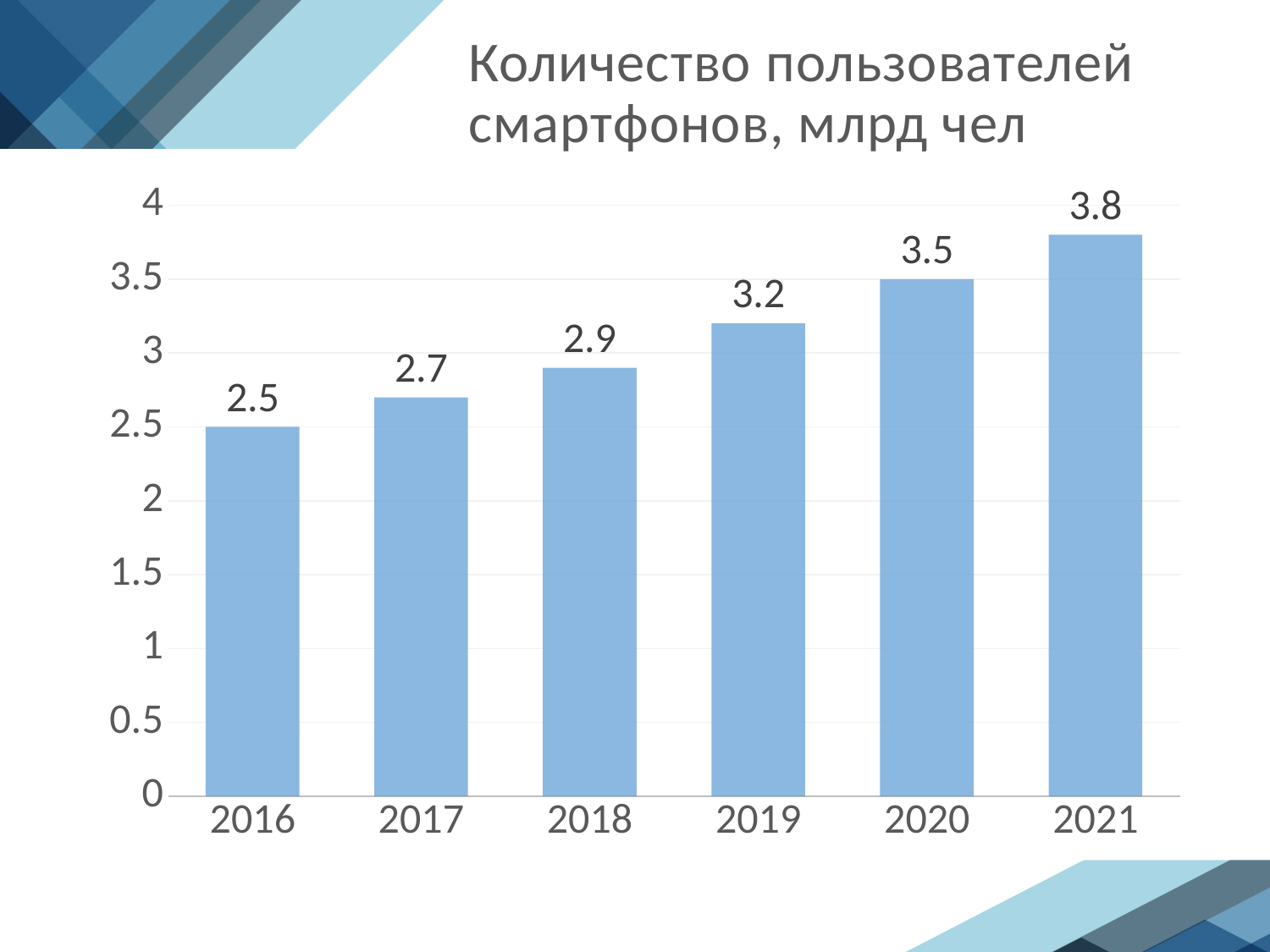

# Количество пользователей смартфонов, млрд чел

### Chart

| Category | Количество пользователей смартфонов, млрд чел |
|---|---|
| 2016 | 2.5 |
| 2017 | 2.7 |
| 2018 | 2.9 |
| 2019 | 3.2 |
| 2020 | 3.5 |
| 2021 | 3.8 |